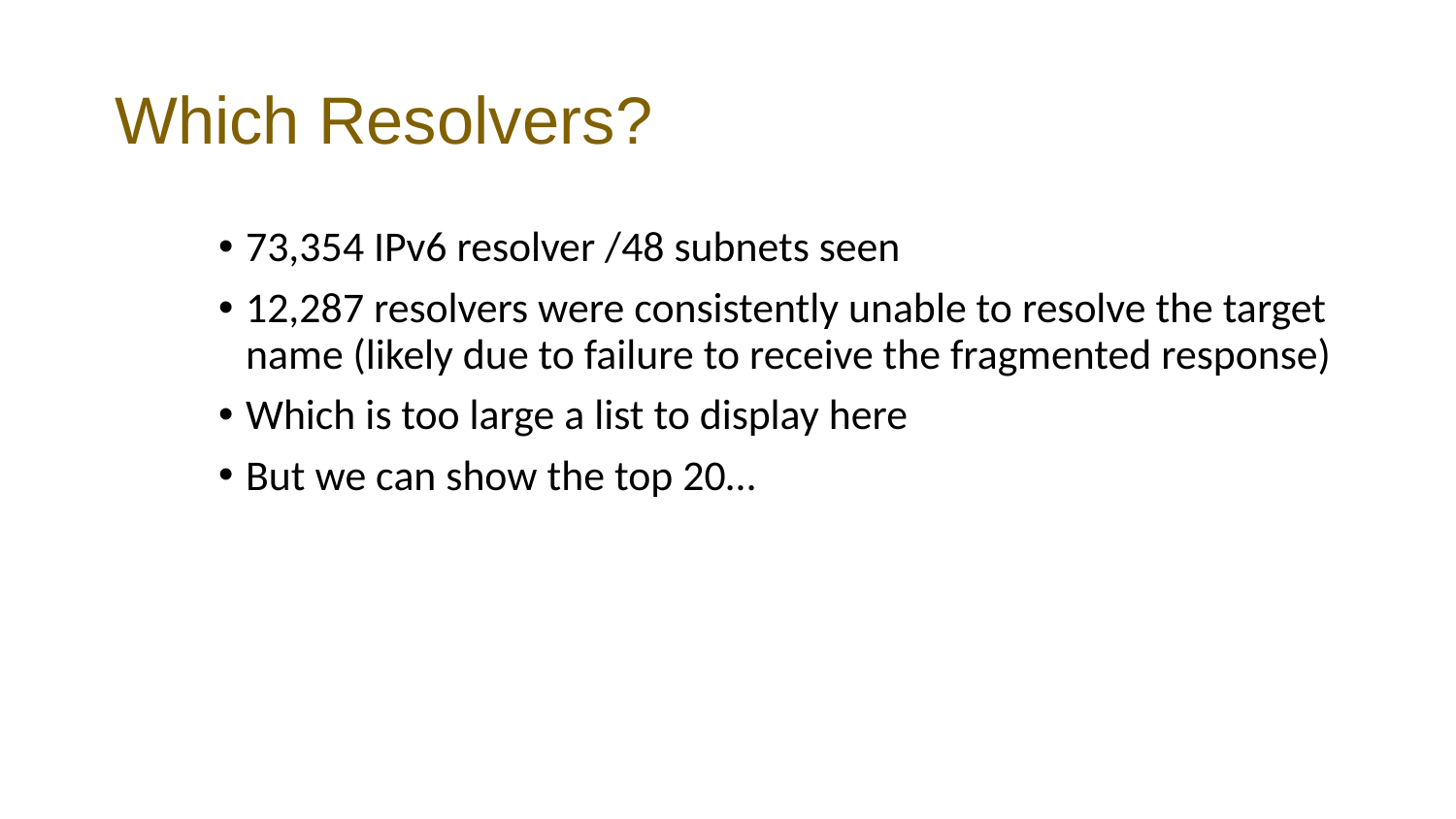

# Which Resolvers?
73,354 IPv6 resolver /48 subnets seen
12,287 resolvers were consistently unable to resolve the target name (likely due to failure to receive the fragmented response)
Which is too large a list to display here
But we can show the top 20…